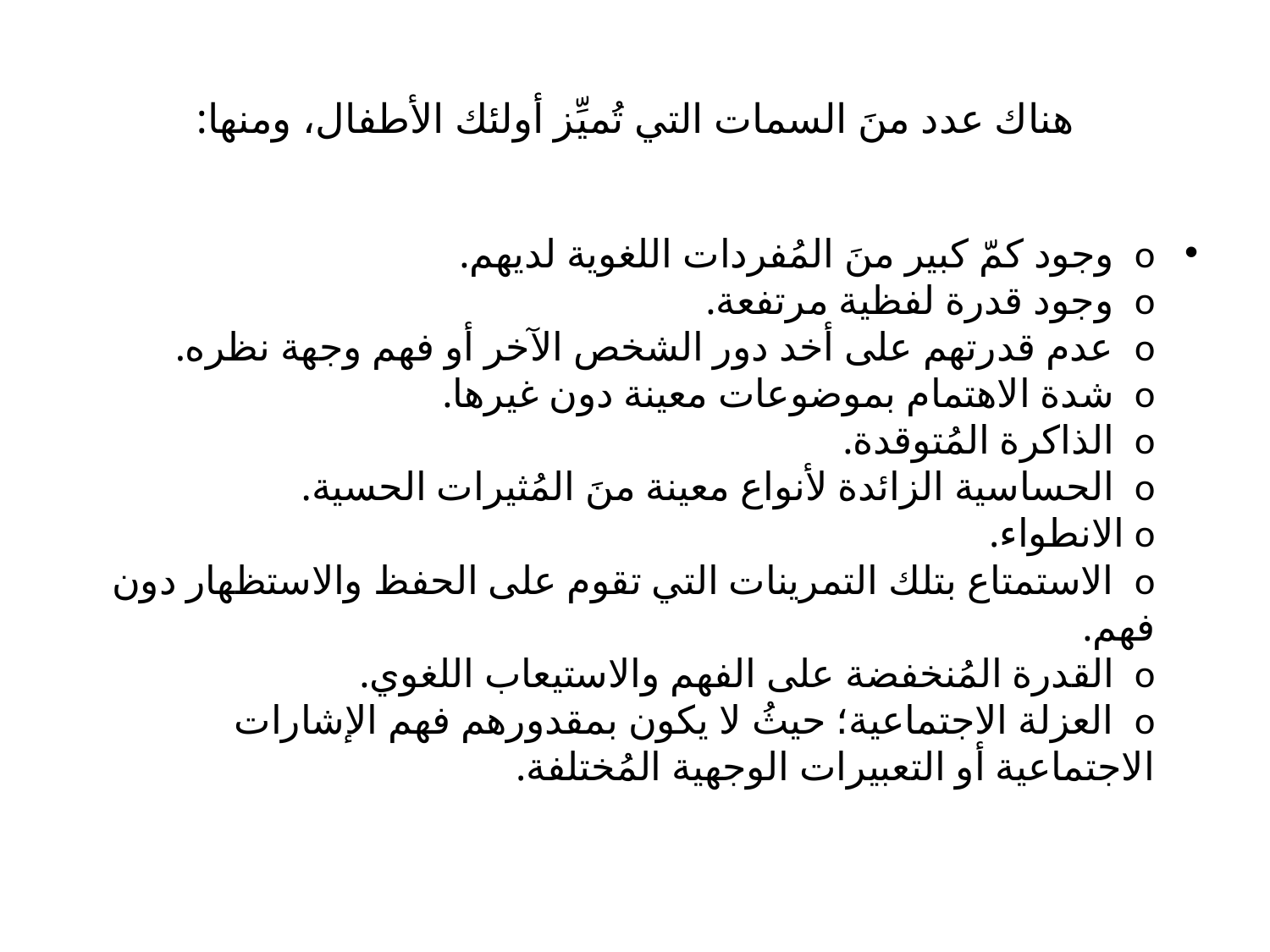

# هناك عدد منَ السمات التي تُميِّز أولئك الأطفال، ومنها:
o  وجود كمّ كبير منَ المُفردات اللغوية لديهم.
o  وجود قدرة لفظية مرتفعة.
o  عدم قدرتهم على أخد دور الشخص الآخر أو فهم وجهة نظره.
o  شدة الاهتمام بموضوعات معينة دون غيرها.
o  الذاكرة المُتوقدة.
o  الحساسية الزائدة لأنواع معينة منَ المُثيرات الحسية.
o الانطواء.
o  الاستمتاع بتلك التمرينات التي تقوم على الحفظ والاستظهار دون فهم.
o  القدرة المُنخفضة على الفهم والاستيعاب اللغوي.
o  العزلة الاجتماعية؛ حيثُ لا يكون بمقدورهم فهم الإشارات الاجتماعية أو التعبيرات الوجهية المُختلفة.